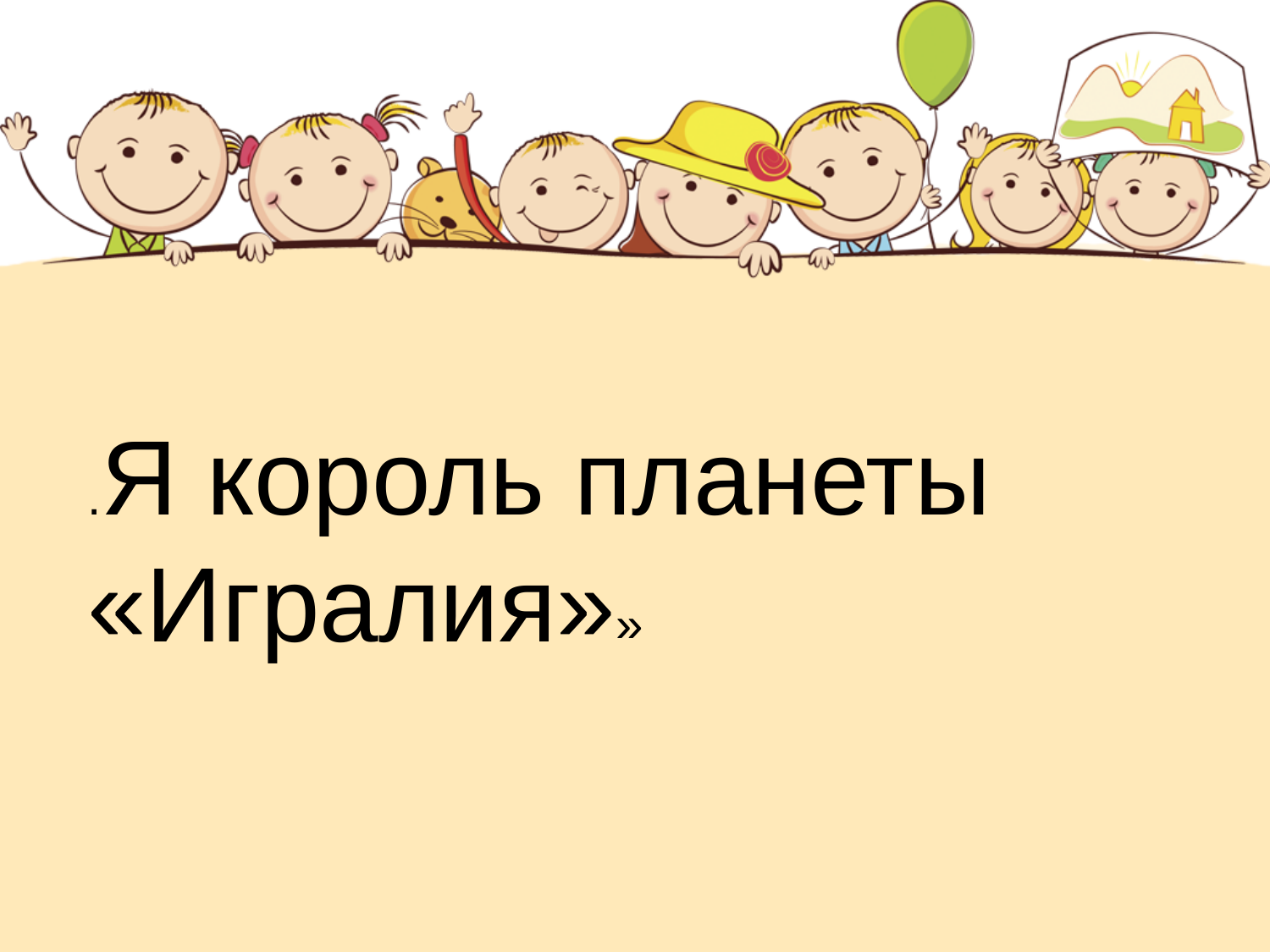

#

### Chart

| Category |
|---|
.Я король планеты «Игралия»»